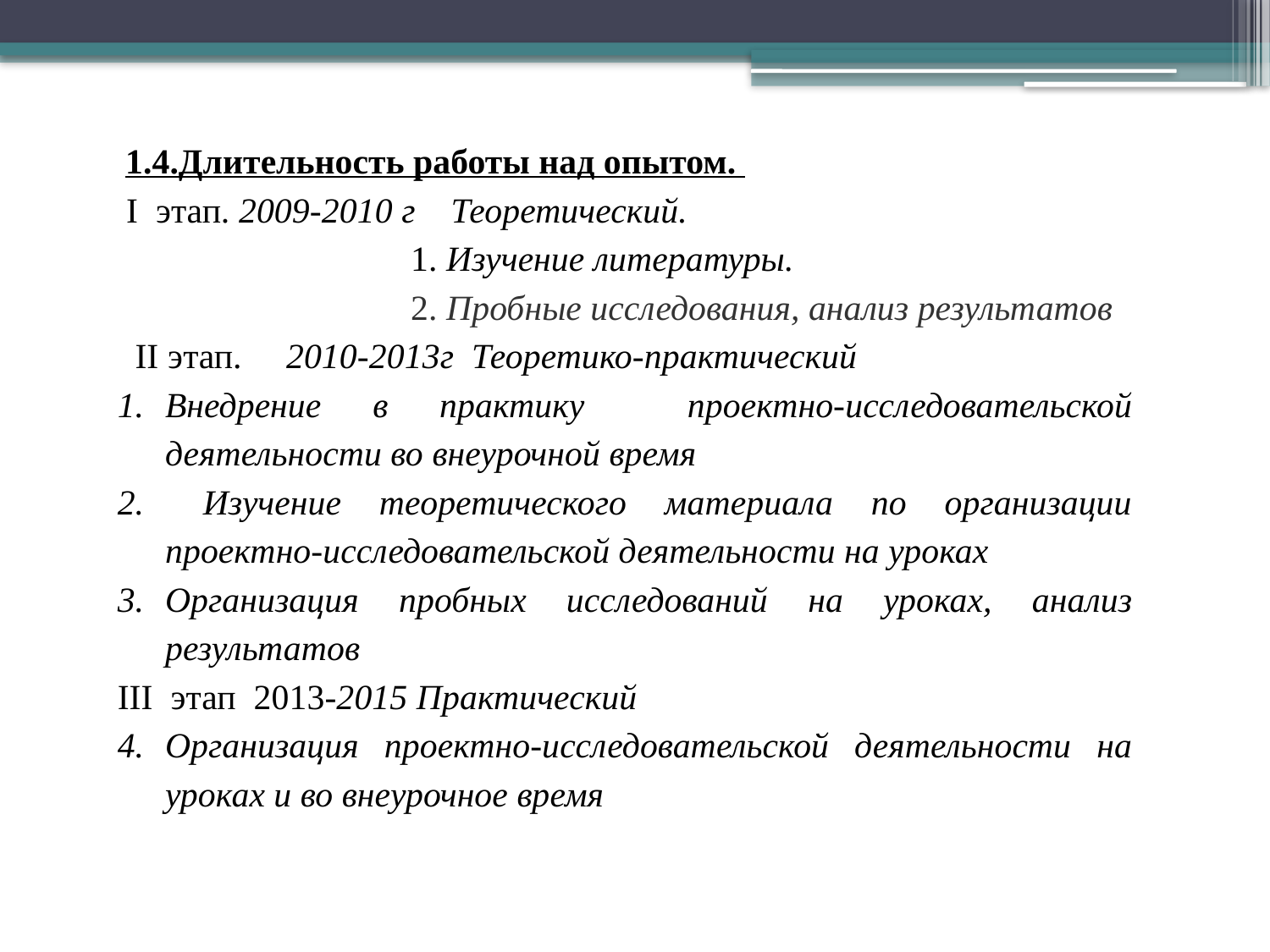

1.4.Длительность работы над опытом.
 I  этап. 2009-2010 г    Теоретический.
                                 1. Изучение литературы.
                                 2. Пробные исследования, анализ результатов
  II этап.     2010-2013г  Теоретико-практический
Внедрение в практику  проектно-исследовательской деятельности во внеурочной время
 Изучение теоретического материала по организации проектно-исследовательской деятельности на уроках
Организация пробных исследований на уроках, анализ результатов
III  этап  2013-2015 Практический
Организация проектно-исследовательской деятельности на уроках и во внеурочное время